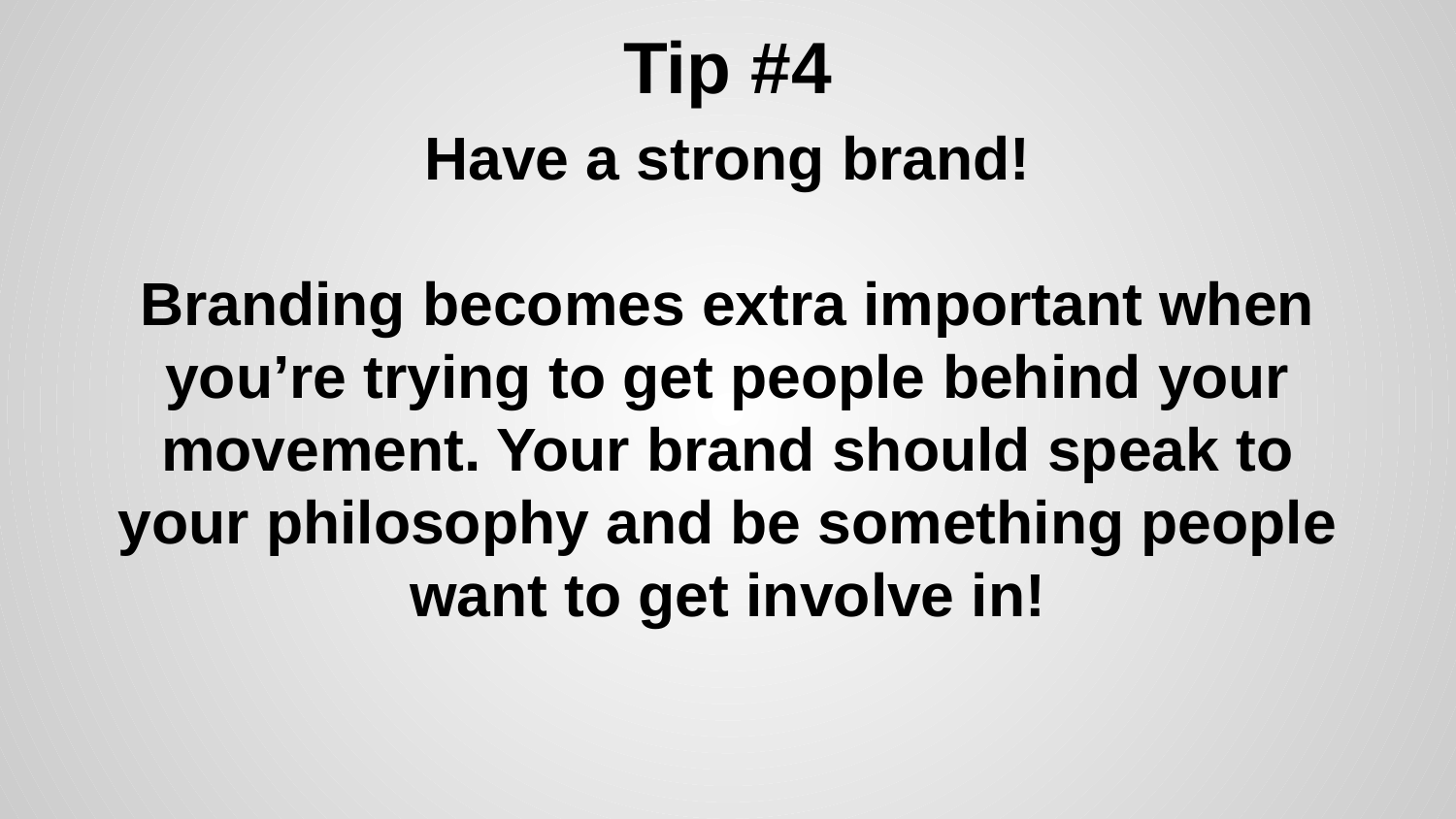

# Tip #4

Have a strong brand!

Branding becomes extra important when you’re trying to get people behind your movement. Your brand should speak to your philosophy and be something people want to get involve in!